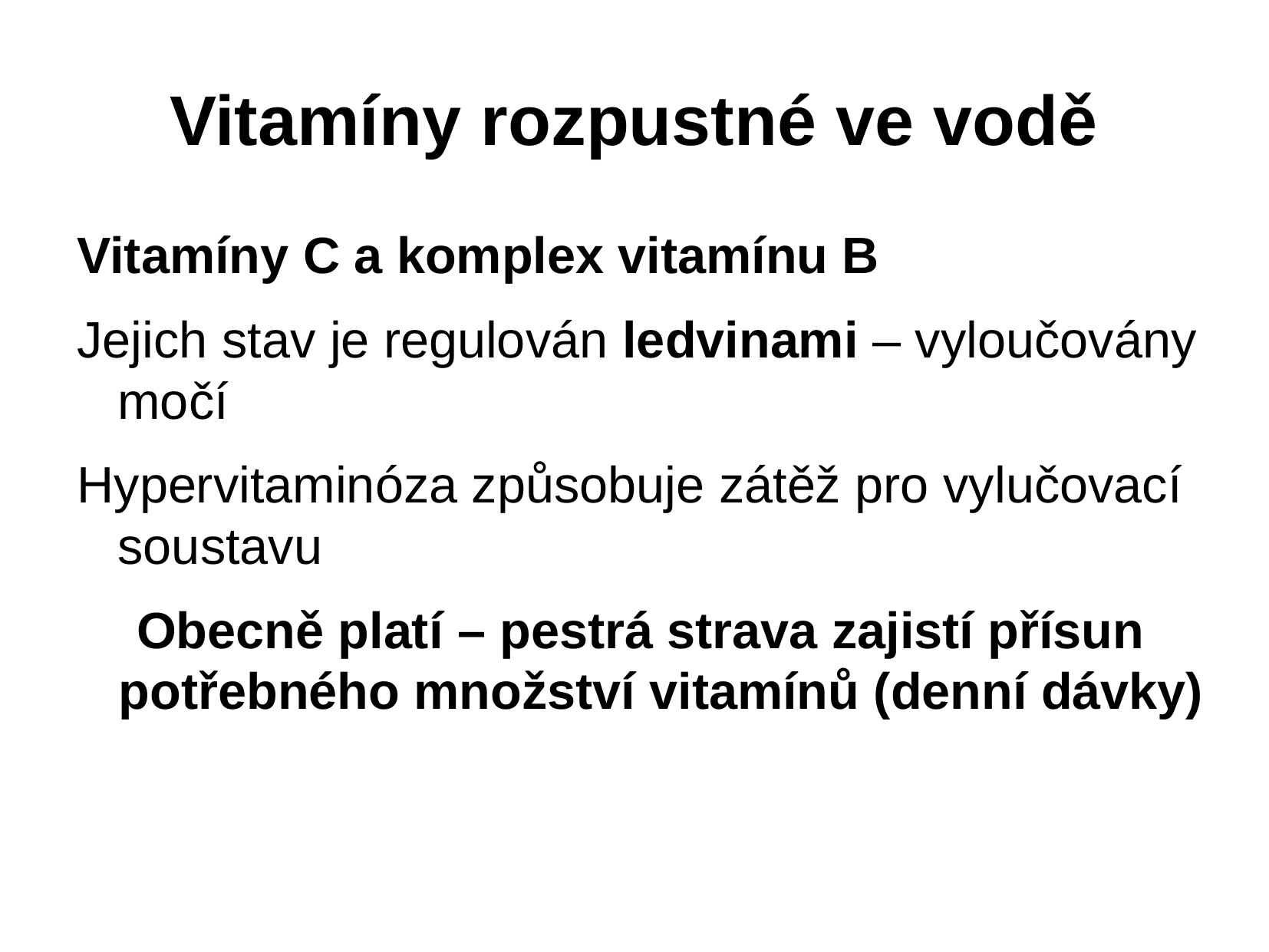

Vitamíny C a komplex vitamínu B
Jejich stav je regulován ledvinami – vyloučovány močí
Hypervitaminóza způsobuje zátěž pro vylučovací soustavu
Obecně platí – pestrá strava zajistí přísun potřebného množství vitamínů (denní dávky)

Vitamíny rozpustné ve vodě